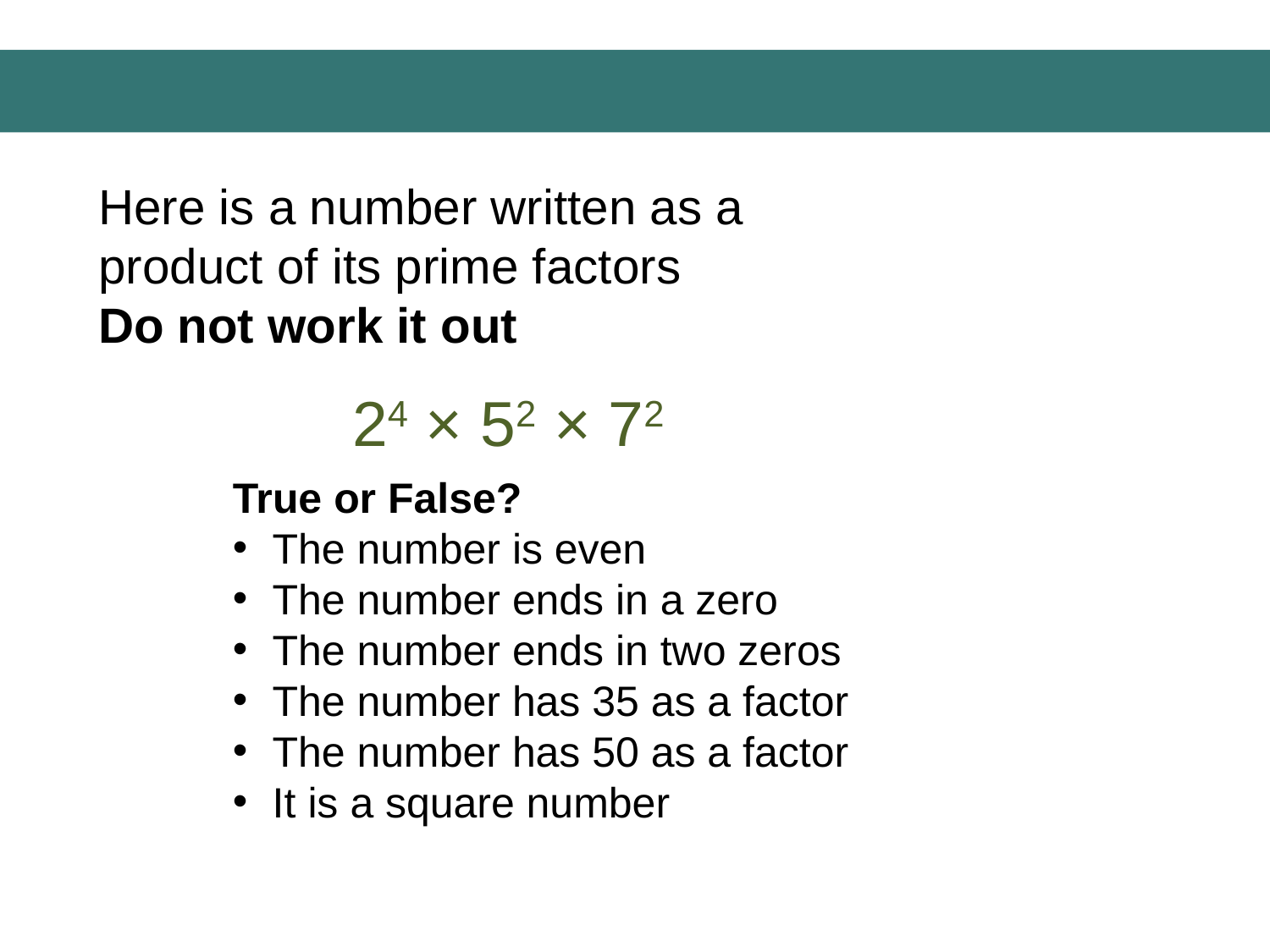

#
Here is a number written as a product of its prime factors
Do not work it out

24 × 52 × 72

True or False?
The number is even
The number ends in a zero
The number ends in two zeros
The number has 35 as a factor
The number has 50 as a factor
It is a square number